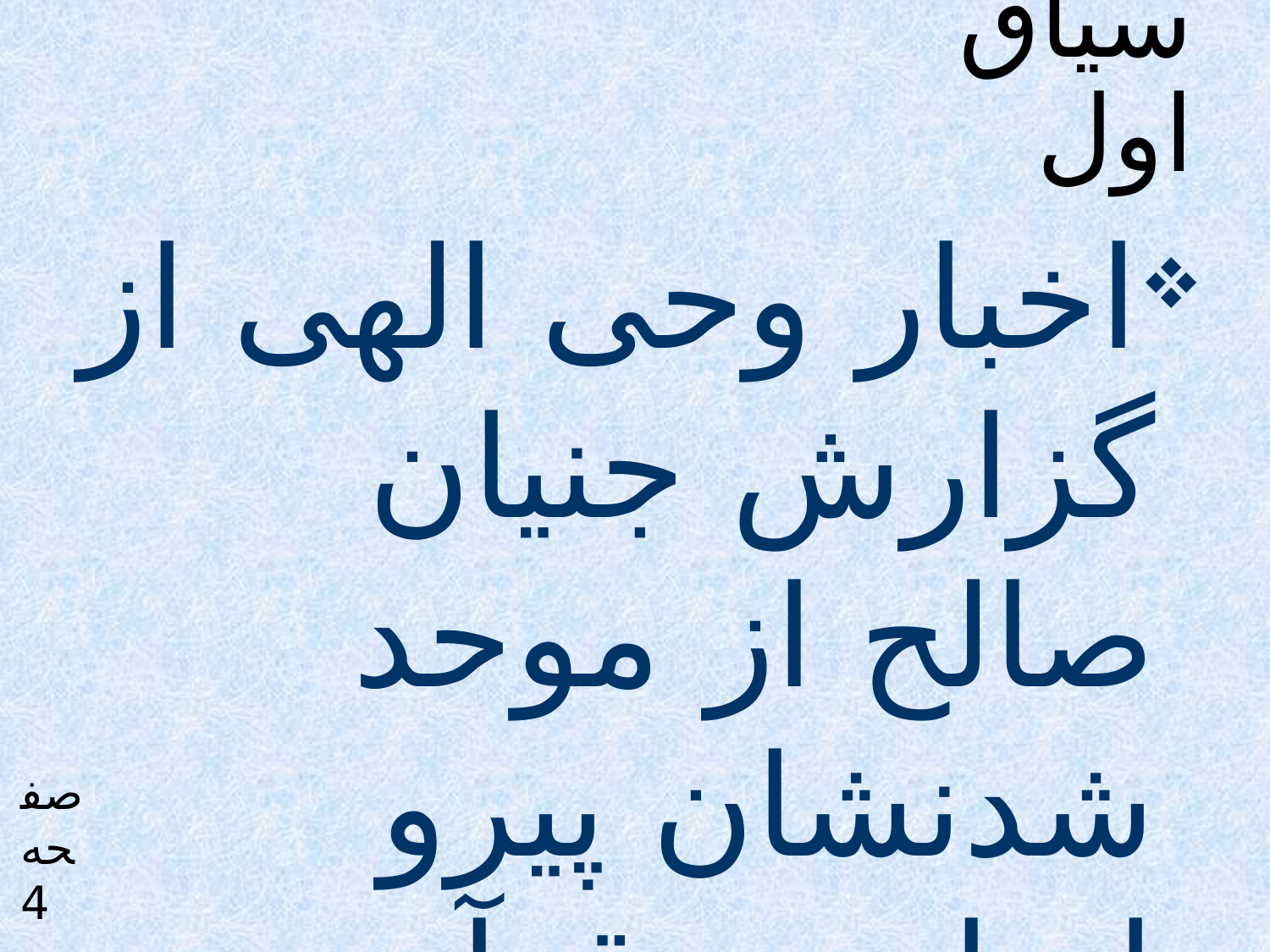

# جهت  هدایتی  سیاق   اول
اخبار وحی الهی از گزارش جنیان صالح از موحد شدنشان پیرو ایمان به قرآن و رسول خداصلی الله علیه و آله و سلم
   به منظور منصرف ساختن مشرکان از شرک و پناه بردن به جن
صفحه 4